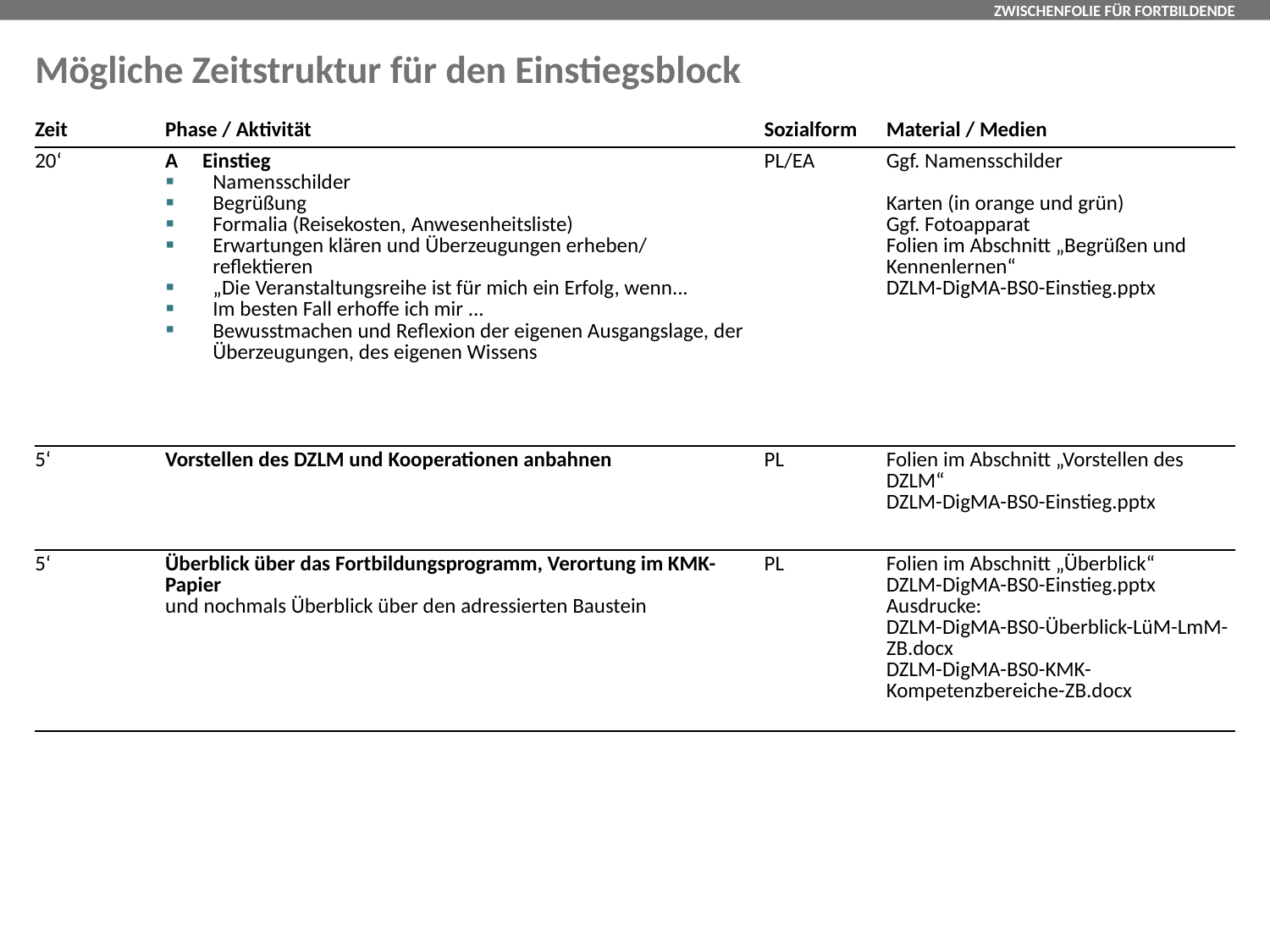

# Mögliche Zeitstruktur für den Einstiegsblock
| Zeit | Phase / Aktivität | Sozialform | Material / Medien |
| --- | --- | --- | --- |
| 20‘ | A Einstieg Namensschilder Begrüßung Formalia (Reisekosten, Anwesenheitsliste) Erwartungen klären und Überzeugungen erheben/ reflektieren „Die Veranstaltungsreihe ist für mich ein Erfolg, wenn... Im besten Fall erhoffe ich mir ... Bewusstmachen und Reflexion der eigenen Ausgangslage, der Überzeugungen, des eigenen Wissens | PL/EA | Ggf. Namensschilder Karten (in orange und grün) Ggf. Fotoapparat Folien im Abschnitt „Begrüßen und Kennenlernen“ DZLM-DigMA-BS0-Einstieg.pptx |
| 5‘ | Vorstellen des DZLM und Kooperationen anbahnen | PL | Folien im Abschnitt „Vorstellen des DZLM“ DZLM-DigMA-BS0-Einstieg.pptx |
| 5‘ | Überblick über das Fortbildungsprogramm, Verortung im KMK-Papier und nochmals Überblick über den adressierten Baustein | PL | Folien im Abschnitt „Überblick“ DZLM-DigMA-BS0-Einstieg.pptx Ausdrucke: DZLM-DigMA-BS0-Überblick-LüM-LmM-ZB.docx DZLM-DigMA-BS0-KMK-Kompetenzbereiche-ZB.docx |